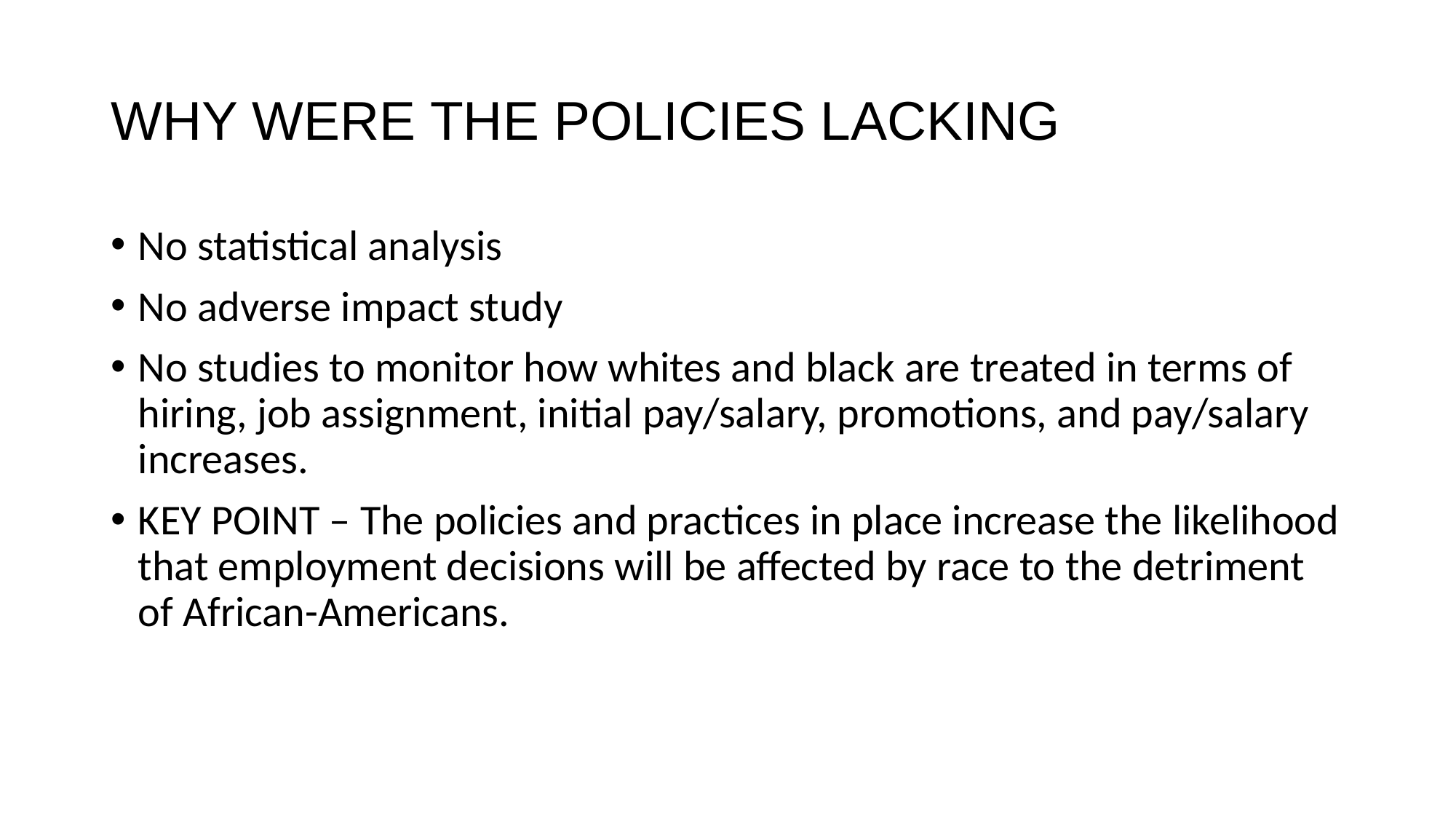

# WHY WERE THE POLICIES LACKING
No statistical analysis
No adverse impact study
No studies to monitor how whites and black are treated in terms of hiring, job assignment, initial pay/salary, promotions, and pay/salary increases.
KEY POINT – The policies and practices in place increase the likelihood that employment decisions will be affected by race to the detriment of African-Americans.